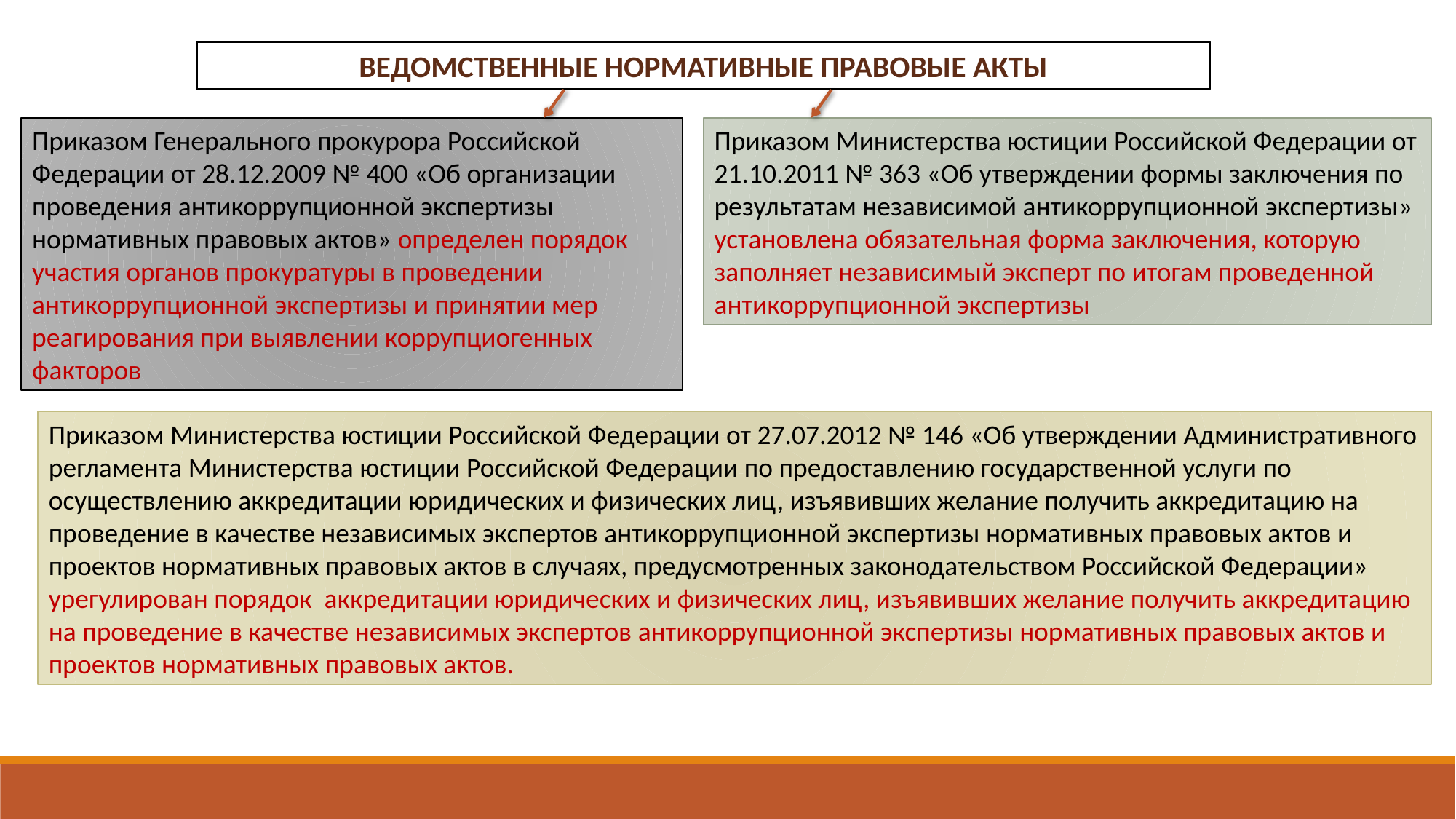

ВЕДОМСТВЕННЫЕ НОРМАТИВНЫЕ ПРАВОВЫЕ АКТЫ
Приказом Генерального прокурора Российской Федерации от 28.12.2009 № 400 «Об организации проведения антикоррупционной экспертизы нормативных правовых актов» определен порядок участия органов прокуратуры в проведении антикоррупционной экспертизы и принятии мер реагирования при выявлении коррупциогенных факторов
Приказом Министерства юстиции Российской Федерации от 21.10.2011 № 363 «Об утверждении формы заключения по результатам независимой антикоррупционной экспертизы» установлена обязательная форма заключения, которую заполняет независимый эксперт по итогам проведенной антикоррупционной экспертизы
Приказом Министерства юстиции Российской Федерации от 27.07.2012 № 146 «Об утверждении Административного регламента Министерства юстиции Российской Федерации по предоставлению государственной услуги по осуществлению аккредитации юридических и физических лиц, изъявивших желание получить аккредитацию на проведение в качестве независимых экспертов антикоррупционной экспертизы нормативных правовых актов и проектов нормативных правовых актов в случаях, предусмотренных законодательством Российской Федерации» урегулирован порядок  аккредитации юридических и физических лиц, изъявивших желание получить аккредитацию на проведение в качестве независимых экспертов антикоррупционной экспертизы нормативных правовых актов и проектов нормативных правовых актов.